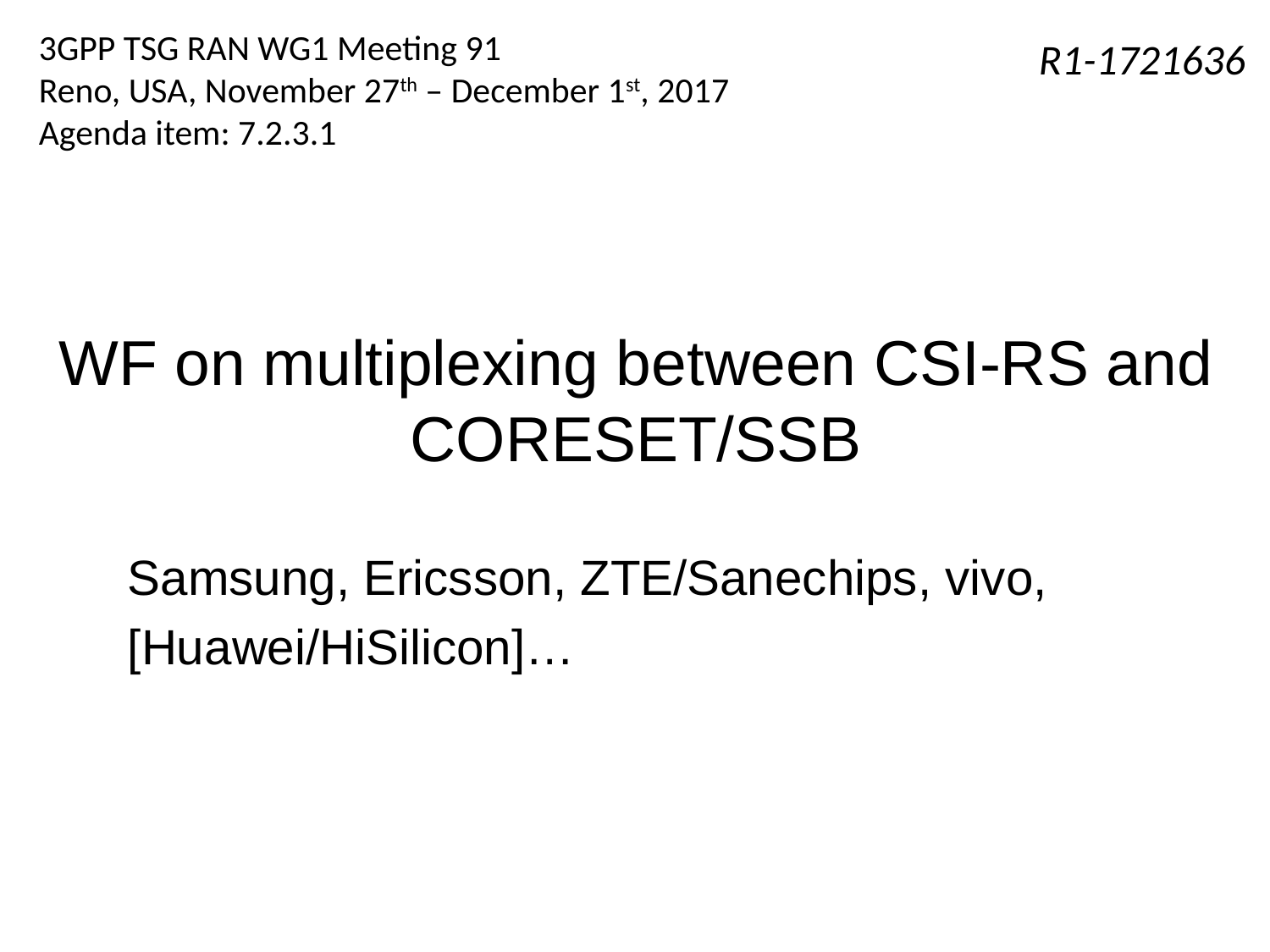

3GPP TSG RAN WG1 Meeting 91
Reno, USA, November 27th – December 1st, 2017
Agenda item: 7.2.3.1
R1-1721636
# WF on multiplexing between CSI-RS and CORESET/SSB
Samsung, Ericsson, ZTE/Sanechips, vivo,
[Huawei/HiSilicon]…